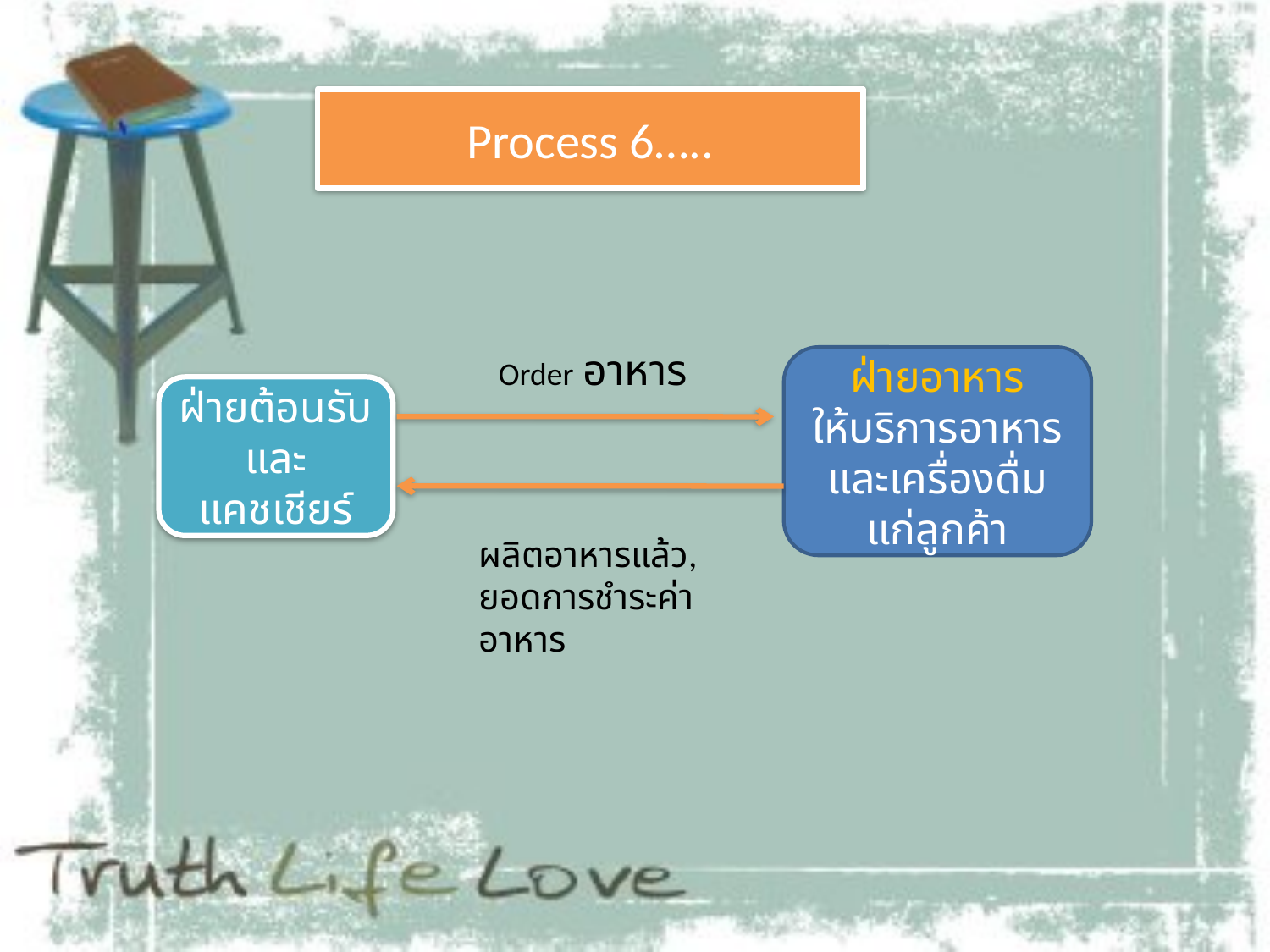

Process 6…..
Order อาหาร
ฝ่ายอาหาร
ให้บริการอาหารและเครื่องดื่มแก่ลูกค้า
ฝ่ายต้อนรับและแคชเชียร์
ผลิตอาหารแล้ว,
ยอดการชำระค่าอาหาร